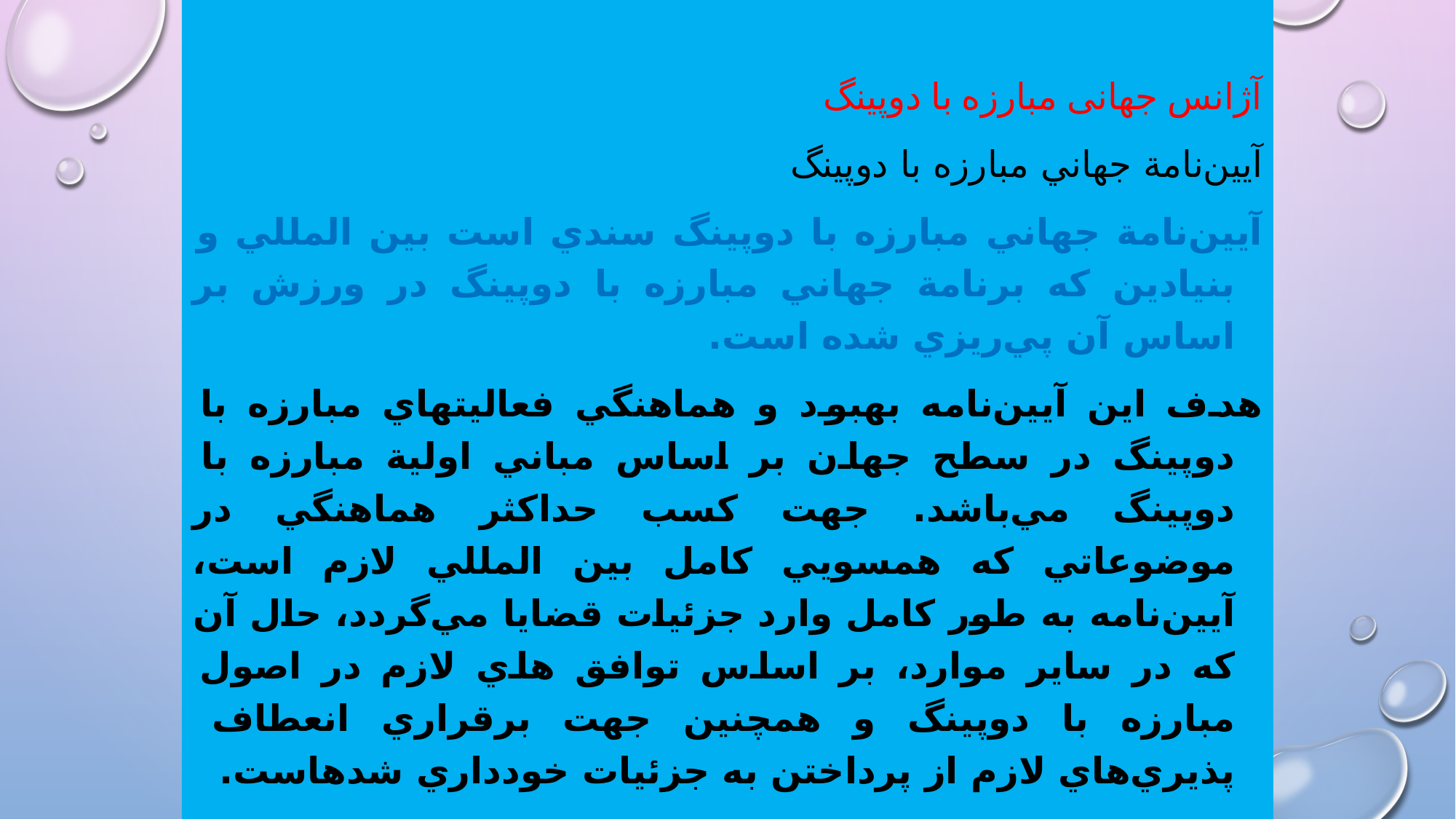

آژانس جهانی مبارزه با دوپینگ
آﻳﻴﻦﻧﺎﻣﺔ ﺟﻬﺎﻧﻲ ﻣﺒﺎرزه ﺑﺎ دوﭘﻴﻨﮓ
آﻳﻴﻦﻧﺎﻣﺔ ﺟﻬﺎﻧﻲ ﻣﺒﺎرزه ﺑﺎ دوﭘﻴﻨﮓ ﺳﻨﺪي اﺳﺖ ﺑﻴﻦ اﻟﻤﻠﻠﻲ و ﺑﻨﻴﺎدﻳﻦ ﻛﻪ ﺑﺮﻧﺎﻣﺔ ﺟﻬﺎﻧﻲ ﻣﺒﺎرزه ﺑﺎ دوﭘﻴﻨﮓ در ورزش ﺑﺮ اﺳﺎس آن ﭘﻲرﻳﺰي ﺷﺪه اﺳﺖ.
ﻫﺪف اﻳﻦ آﻳﻴﻦﻧﺎﻣﻪ ﺑﻬﺒﻮد و ﻫﻤﺎﻫﻨﮕﻲ ﻓﻌﺎﻟﻴﺘﻬﺎي ﻣﺒﺎرزه ﺑﺎ دوﭘﻴﻨﮓ در ﺳﻄﺢ ﺟﻬﺎن ﺑﺮ اﺳﺎس ﻣﺒﺎﻧﻲ اوﻟﻴﺔ ﻣﺒﺎرزه ﺑﺎ دوﭘﻴﻨﮓ ﻣﻲﺑﺎﺷﺪ. ﺟﻬﺖ ﻛﺴﺐ ﺣﺪاﻛﺜﺮ ﻫﻤﺎﻫﻨﮕﻲ در ﻣﻮﺿﻮﻋﺎﺗﻲ ﻛﻪ ﻫﻤﺴﻮﻳﻲ ﻛﺎﻣﻞ ﺑﻴﻦ اﻟﻤﻠﻠﻲ ﻻزم اﺳﺖ، آﻳﻴﻦﻧﺎﻣﻪ ﺑﻪ ﻃﻮر ﻛﺎﻣﻞ وارد ﺟﺰﺋﻴﺎت ﻗﻀﺎﻳﺎ ﻣﻲﮔﺮدد، ﺣﺎل آن ﻛﻪ در ﺳﺎﻳﺮ ﻣﻮارد، ﺑﺮ اﺳﺎس ﺗﻮاﻓﻖ ﻫﺎي ﻻزم در اﺻﻮل ﻣﺒﺎرزه ﺑﺎ دوﭘﻴﻨﮓ و ﻫﻤﭽﻨﻴﻦ ﺟﻬﺖ ﺑﺮﻗﺮاري اﻧﻌﻄﺎف ﭘﺬﻳﺮيﻫﺎي ﻻزم از ﭘﺮداﺧﺘﻦ ﺑﻪ ﺟﺰﺋﻴﺎت ﺧﻮدداري ﺷﺪهاﺳﺖ.